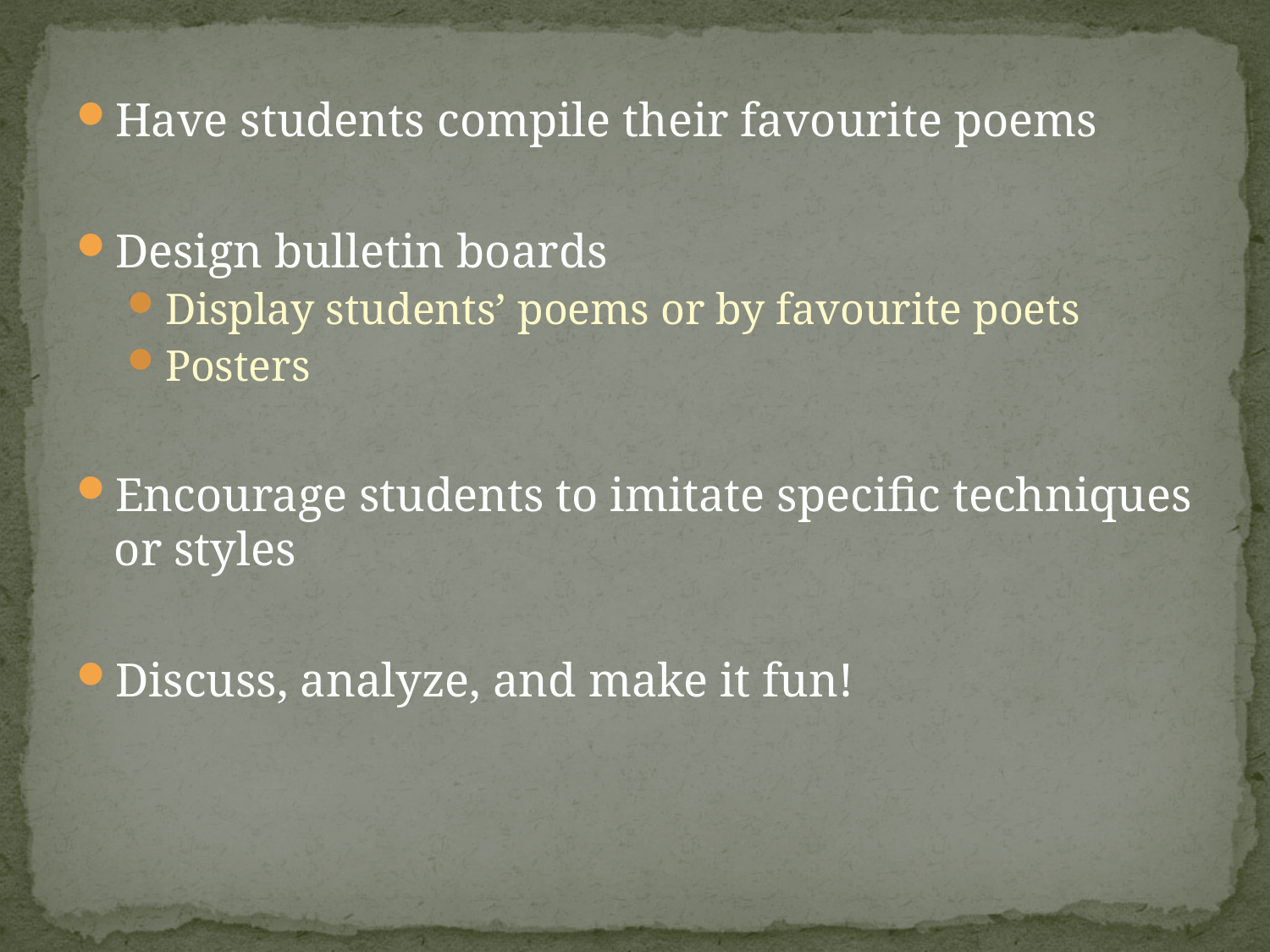

Have students compile their favourite poems

Design bulletin boards
Display students’ poems or by favourite poets
Posters

Encourage students to imitate specific techniques or styles

Discuss, analyze, and make it fun!